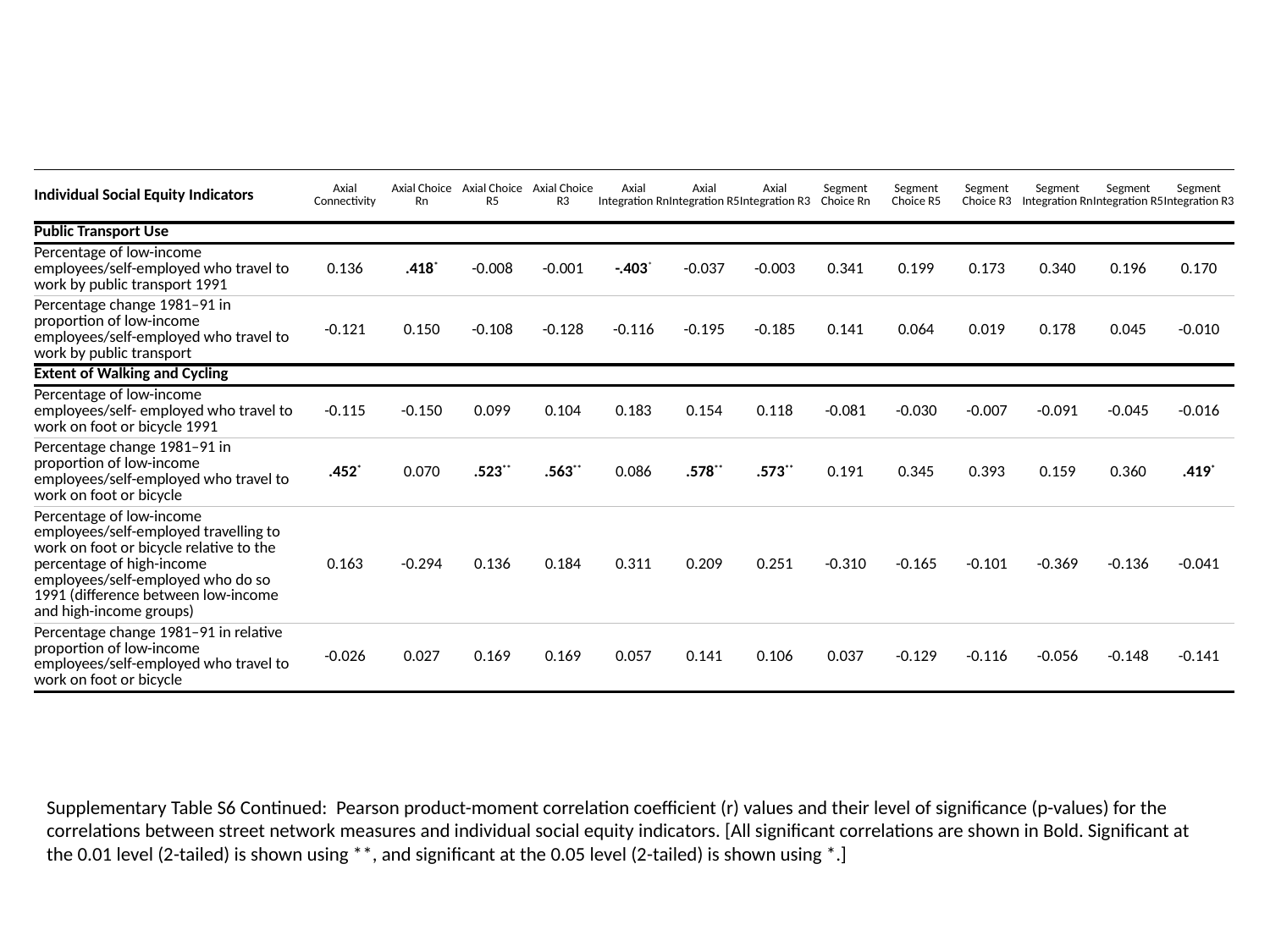

| Individual Social Equity Indicators | Axial Connectivity | Axial Choice Rn | Axial Choice R5 | Axial Choice R3 | Axial Integration Rn | Axial Integration R5 | Axial Integration R3 | Segment Choice Rn | Segment Choice R5 | Segment Choice R3 | Segment Integration Rn | Segment Integration R5 | Segment Integration R3 |
| --- | --- | --- | --- | --- | --- | --- | --- | --- | --- | --- | --- | --- | --- |
| Public Transport Use |  |  |  |  |  |  |  |  |  |  |  |  |  |
| Percentage of low-income employees/self-employed who travel to work by public transport 1991 | 0.136 | .418\* | -0.008 | -0.001 | -.403\* | -0.037 | -0.003 | 0.341 | 0.199 | 0.173 | 0.340 | 0.196 | 0.170 |
| Percentage change 1981–91 in proportion of low-income employees/self-employed who travel to work by public transport | -0.121 | 0.150 | -0.108 | -0.128 | -0.116 | -0.195 | -0.185 | 0.141 | 0.064 | 0.019 | 0.178 | 0.045 | -0.010 |
| Extent of Walking and Cycling |  |  |  |  |  |  |  |  |  |  |  |  |  |
| Percentage of low-income employees/self- employed who travel to work on foot or bicycle 1991 | -0.115 | -0.150 | 0.099 | 0.104 | 0.183 | 0.154 | 0.118 | -0.081 | -0.030 | -0.007 | -0.091 | -0.045 | -0.016 |
| Percentage change 1981–91 in proportion of low-income employees/self-employed who travel to work on foot or bicycle | .452\* | 0.070 | .523\*\* | .563\*\* | 0.086 | .578\*\* | .573\*\* | 0.191 | 0.345 | 0.393 | 0.159 | 0.360 | .419\* |
| Percentage of low-income employees/self-employed travelling to work on foot or bicycle relative to the percentage of high-income employees/self-employed who do so 1991 (difference between low-income and high-income groups) | 0.163 | -0.294 | 0.136 | 0.184 | 0.311 | 0.209 | 0.251 | -0.310 | -0.165 | -0.101 | -0.369 | -0.136 | -0.041 |
| Percentage change 1981–91 in relative proportion of low-income employees/self-employed who travel to work on foot or bicycle | -0.026 | 0.027 | 0.169 | 0.169 | 0.057 | 0.141 | 0.106 | 0.037 | -0.129 | -0.116 | -0.056 | -0.148 | -0.141 |
Supplementary Table S6 Continued:  Pearson product-moment correlation coefficient (r) values and their level of significance (p-values) for the correlations between street network measures and individual social equity indicators. [All significant correlations are shown in Bold. Significant at the 0.01 level (2-tailed) is shown using **, and significant at the 0.05 level (2-tailed) is shown using *.]